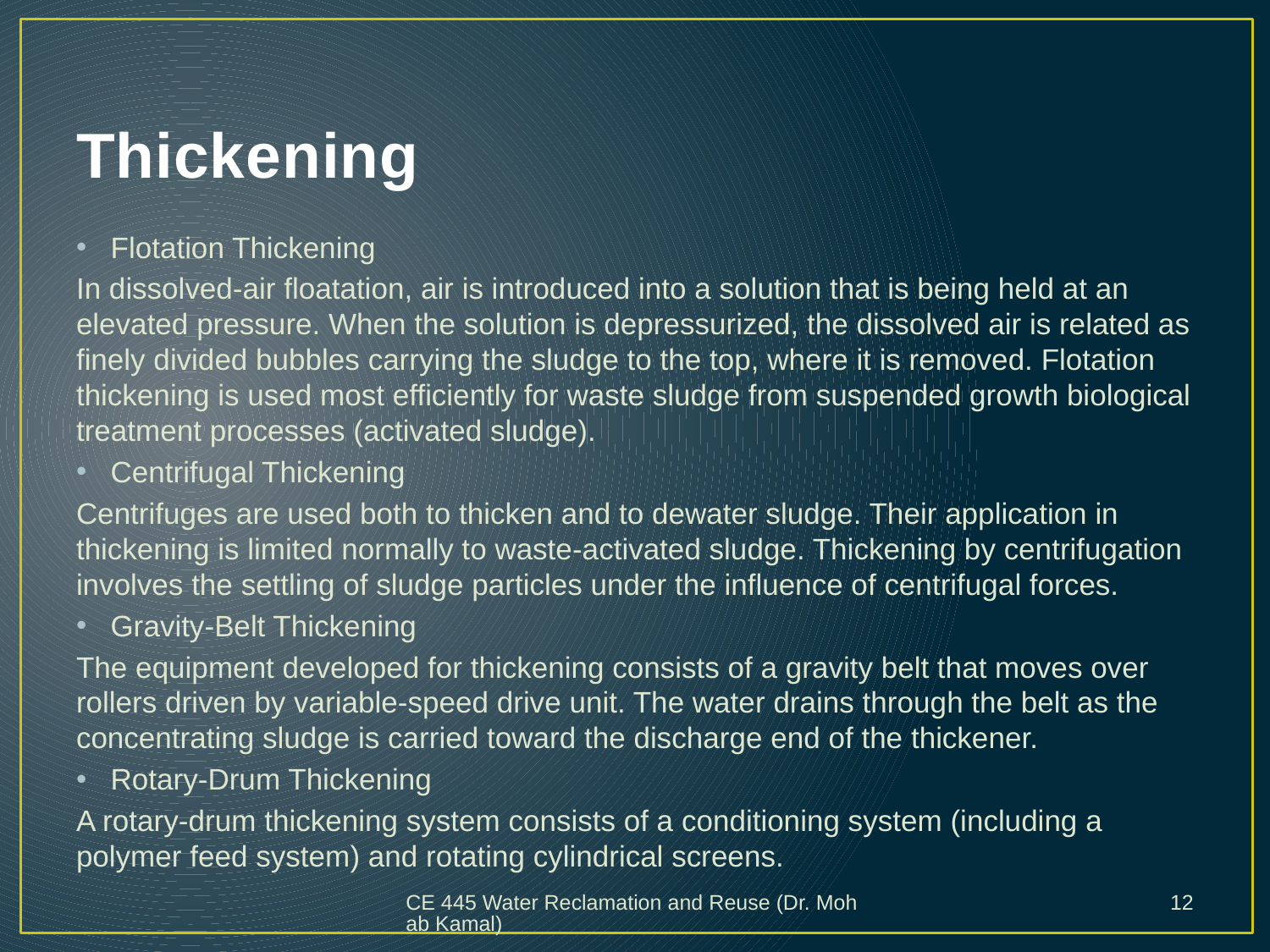

# Thickening
Flotation Thickening
In dissolved-air floatation, air is introduced into a solution that is being held at an elevated pressure. When the solution is depressurized, the dissolved air is related as finely divided bubbles carrying the sludge to the top, where it is removed. Flotation thickening is used most efficiently for waste sludge from suspended growth biological treatment processes (activated sludge).
Centrifugal Thickening
Centrifuges are used both to thicken and to dewater sludge. Their application in thickening is limited normally to waste-activated sludge. Thickening by centrifugation involves the settling of sludge particles under the influence of centrifugal forces.
Gravity-Belt Thickening
The equipment developed for thickening consists of a gravity belt that moves over rollers driven by variable-speed drive unit. The water drains through the belt as the concentrating sludge is carried toward the discharge end of the thickener.
Rotary-Drum Thickening
A rotary-drum thickening system consists of a conditioning system (including a polymer feed system) and rotating cylindrical screens.
CE 445 Water Reclamation and Reuse (Dr. Mohab Kamal)
12